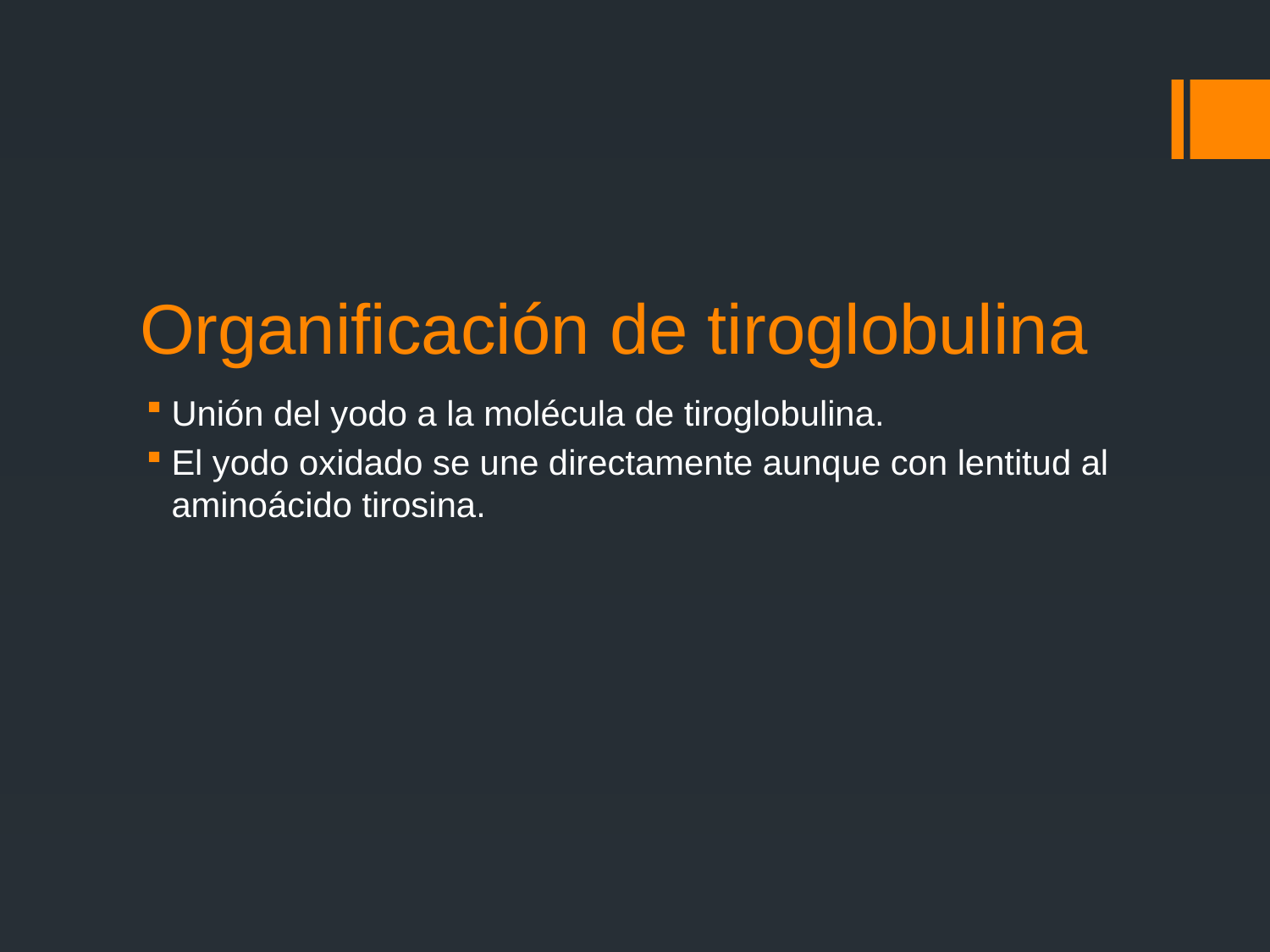

# Organificación de tiroglobulina
Unión del yodo a la molécula de tiroglobulina.
El yodo oxidado se une directamente aunque con lentitud al aminoácido tirosina.